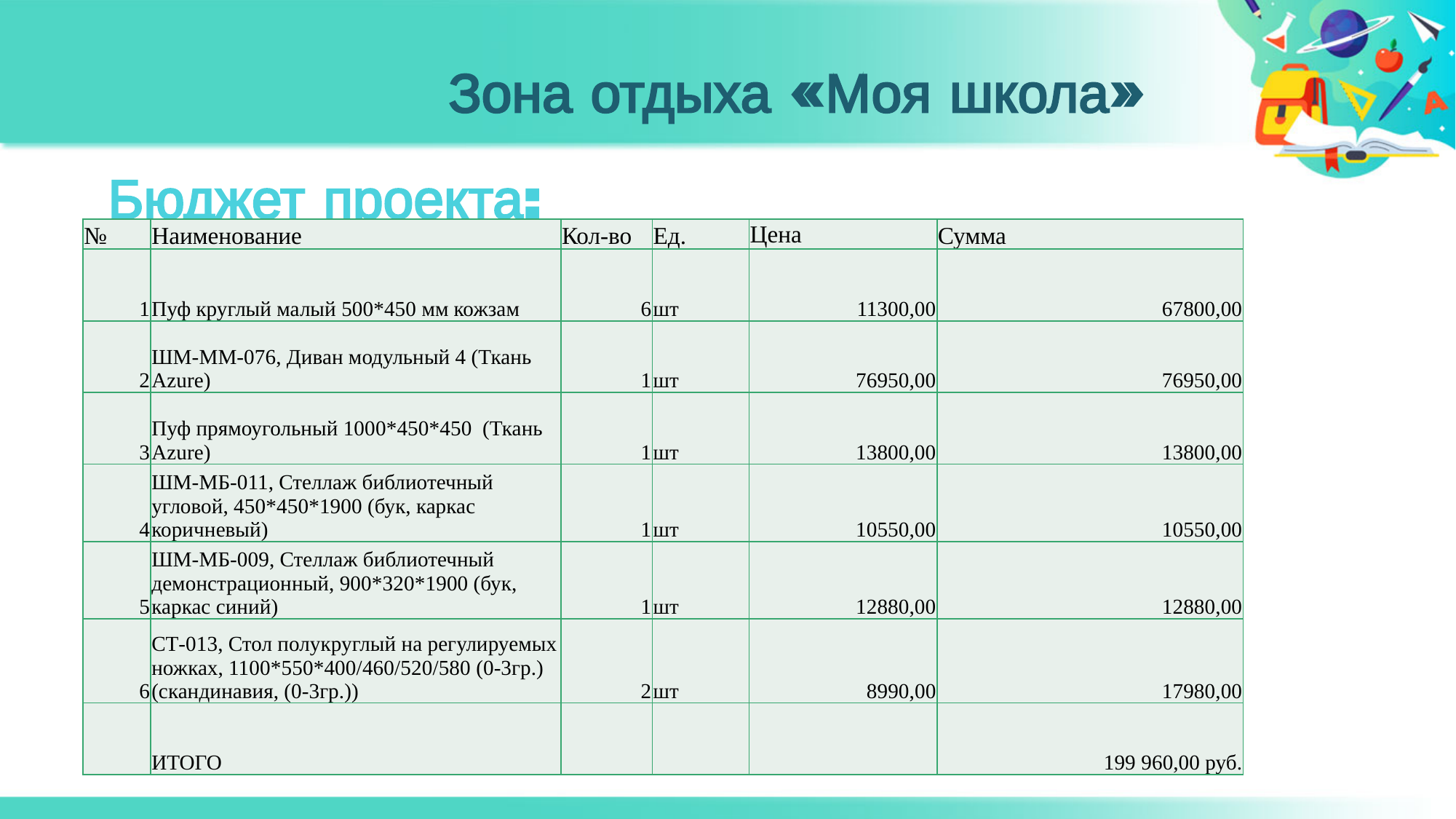

# Зона отдыха «Моя школа»
 Бюджет проекта:
| № | Наименование | Кол-во | Ед. | Цена | Сумма |
| --- | --- | --- | --- | --- | --- |
| 1 | Пуф круглый малый 500\*450 мм кожзам | 6 | шт | 11300,00 | 67800,00 |
| 2 | ШМ-ММ-076, Диван модульный 4 (Ткань Azure) | 1 | шт | 76950,00 | 76950,00 |
| 3 | Пуф прямоугольный 1000\*450\*450 (Ткань Azure) | 1 | шт | 13800,00 | 13800,00 |
| 4 | ШМ-МБ-011, Стеллаж библиотечный угловой, 450\*450\*1900 (бук, каркас коричневый) | 1 | шт | 10550,00 | 10550,00 |
| 5 | ШМ-МБ-009, Стеллаж библиотечный демонстрационный, 900\*320\*1900 (бук, каркас синий) | 1 | шт | 12880,00 | 12880,00 |
| 6 | СТ-013, Стол полукруглый на регулируемых ножках, 1100\*550\*400/460/520/580 (0-3гр.) (скандинавия, (0-3гр.)) | 2 | шт | 8990,00 | 17980,00 |
|  | ИТОГО |  |  |  | 199 960,00 руб. |